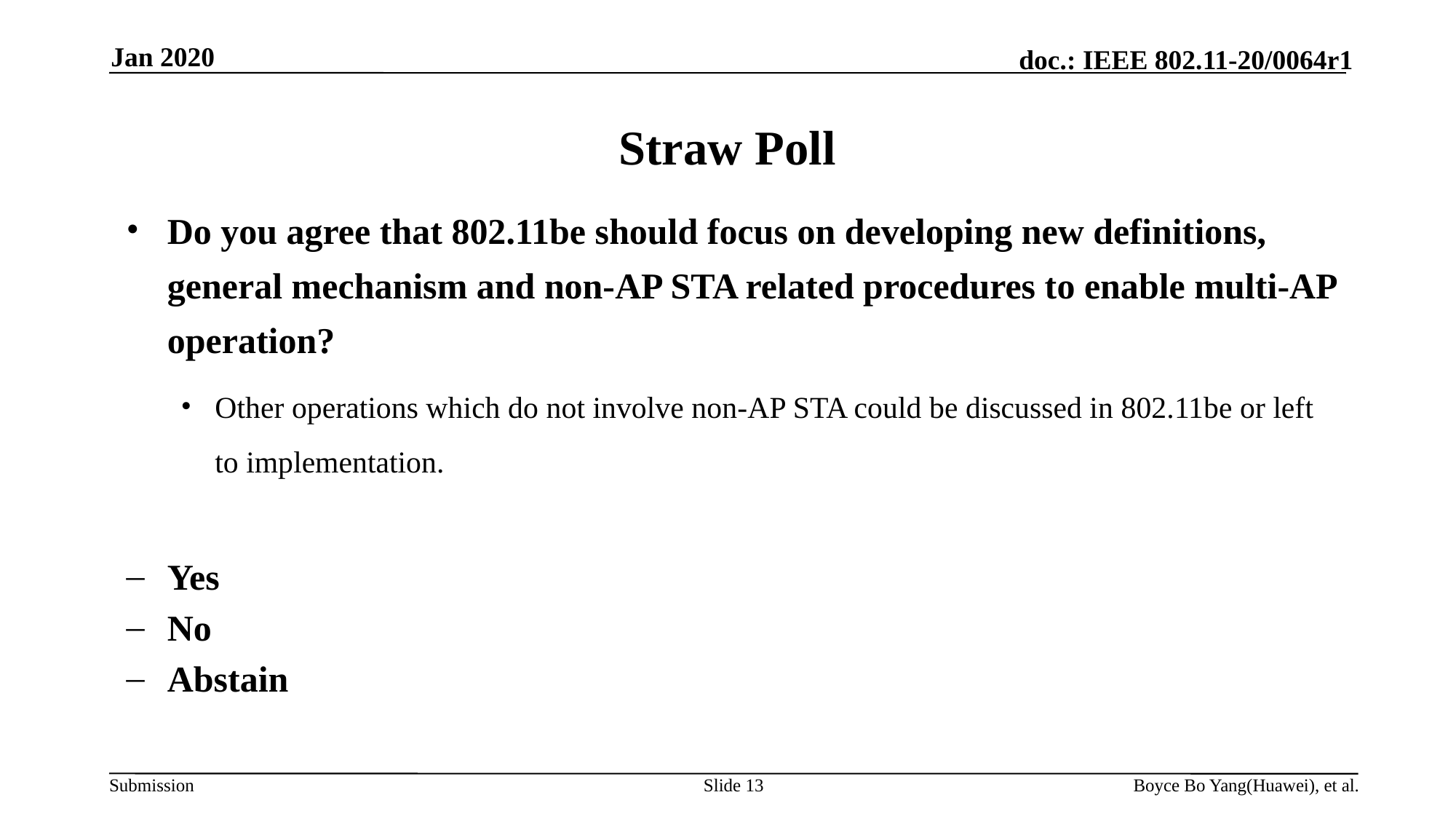

Jan 2020
# Straw Poll
Do you agree that 802.11be should focus on developing new definitions, general mechanism and non-AP STA related procedures to enable multi-AP operation?
Other operations which do not involve non-AP STA could be discussed in 802.11be or left to implementation.

Yes
No
Abstain

Slide 13
Boyce Bo Yang(Huawei), et al.